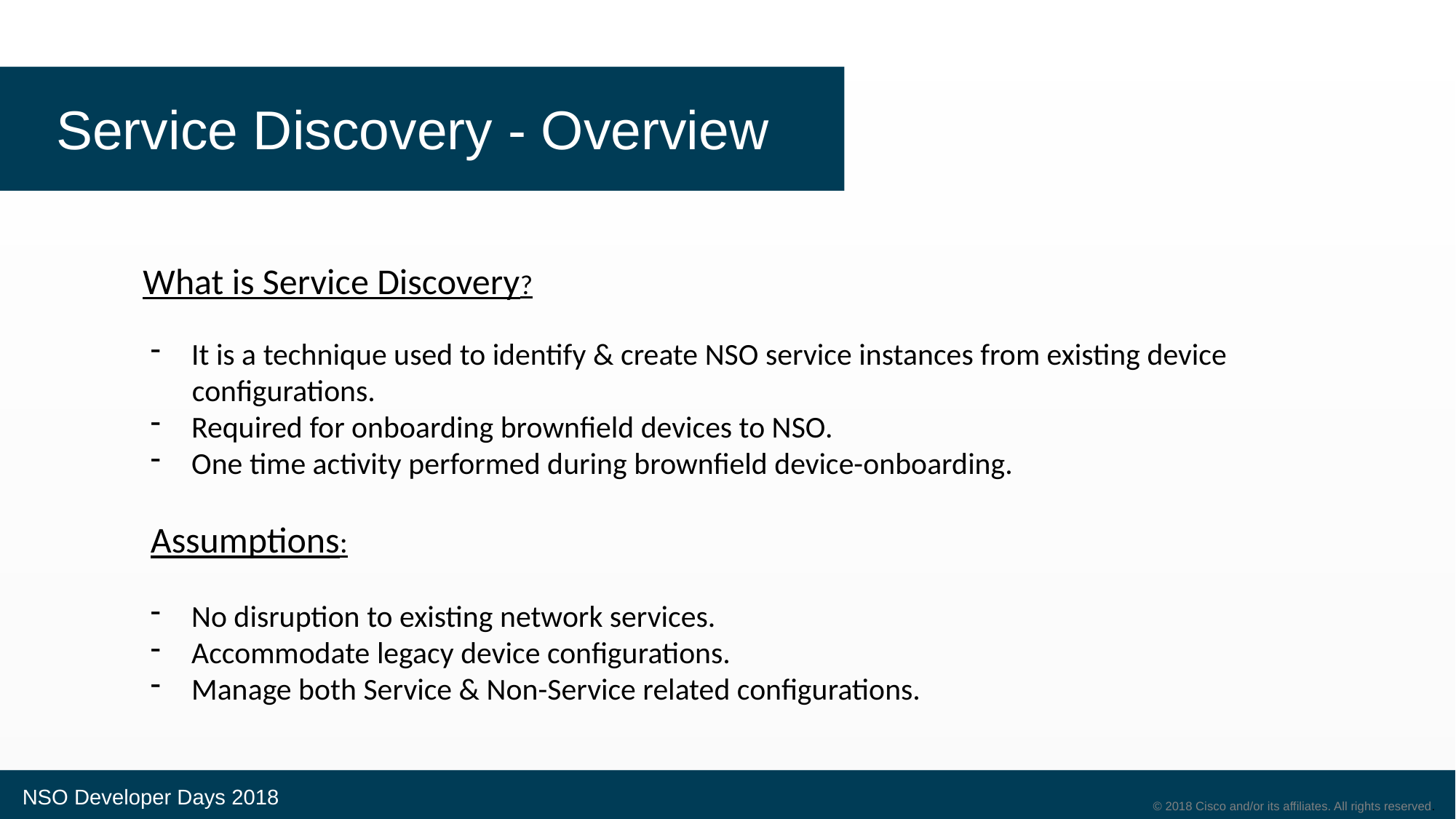

# Service Discovery - Overview
     What is Service Discovery?

It is a technique used to identify & create NSO service instances from existing device
      configurations.
Required for onboarding brownfield devices to NSO.
One time activity performed during brownfield device-onboarding.

Assumptions:

No disruption to existing network services.
Accommodate legacy device configurations.
Manage both Service & Non-Service related configurations.